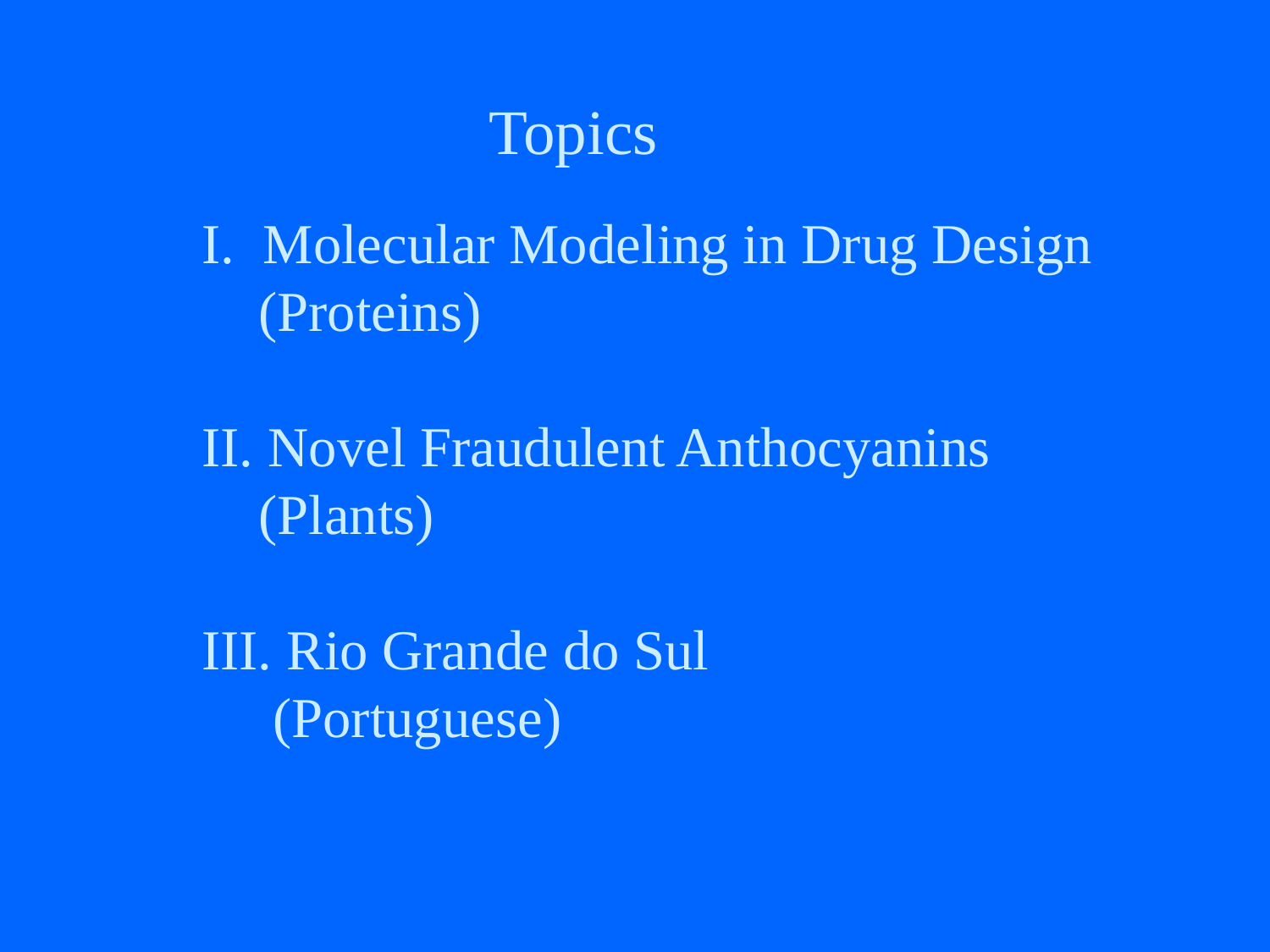

Topics
I.  Molecular Modeling in Drug Design
    (Proteins)

II. Novel Fraudulent Anthocyanins
    (Plants)

III. Rio Grande do Sul
     (Portuguese)